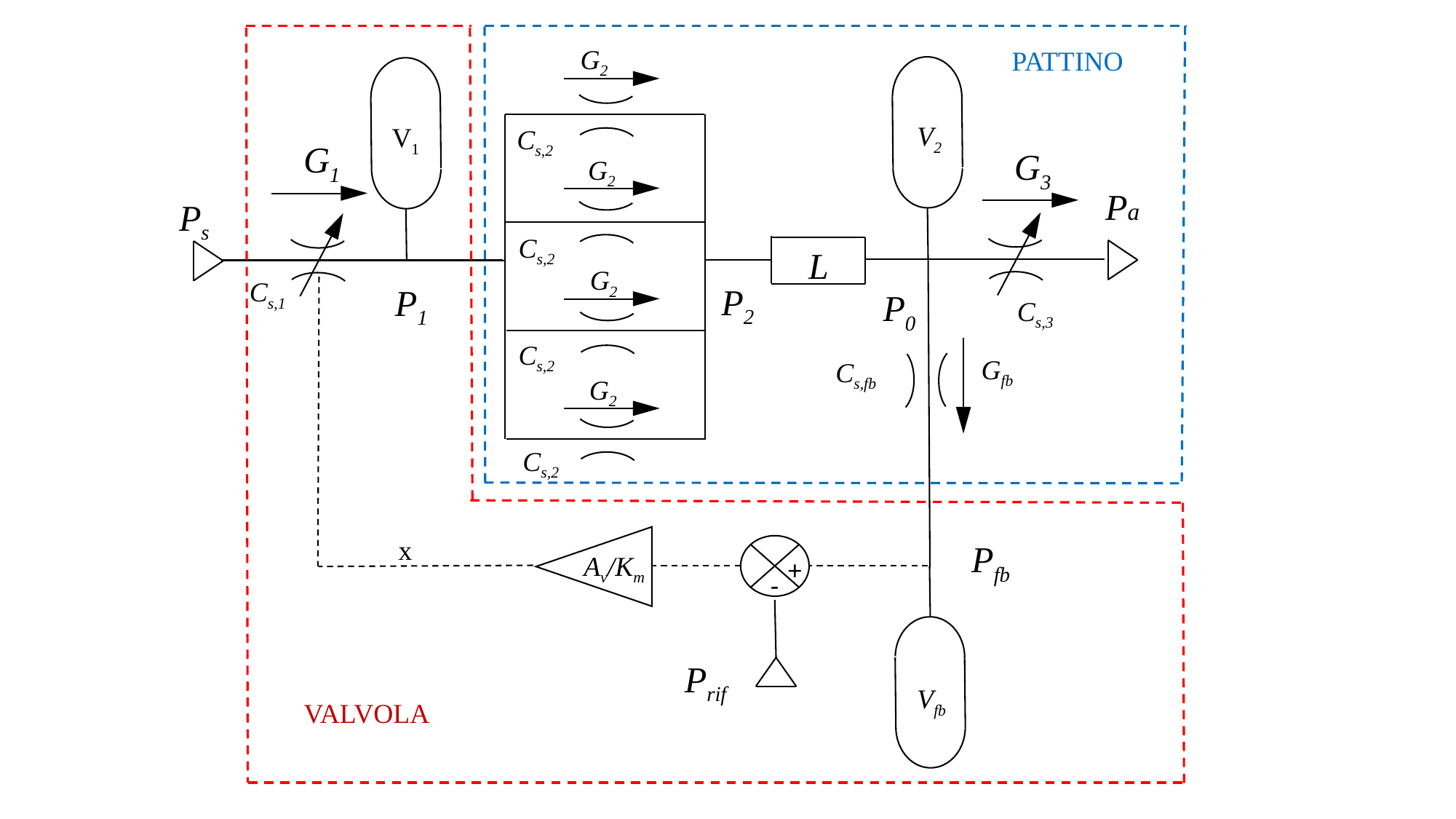

G2
PATTINO

V2
V1
Cs,2
G1
G2

Pa

Ps

Cs,2
L

G2
Cs,1
P2
P1
P0

Gfb

Cs,2
G2

Cs,2

x
Pfb

Av/Km
+
-

Prif
Vfb
VALVOLA
G3

Cs,3
Cs,fb